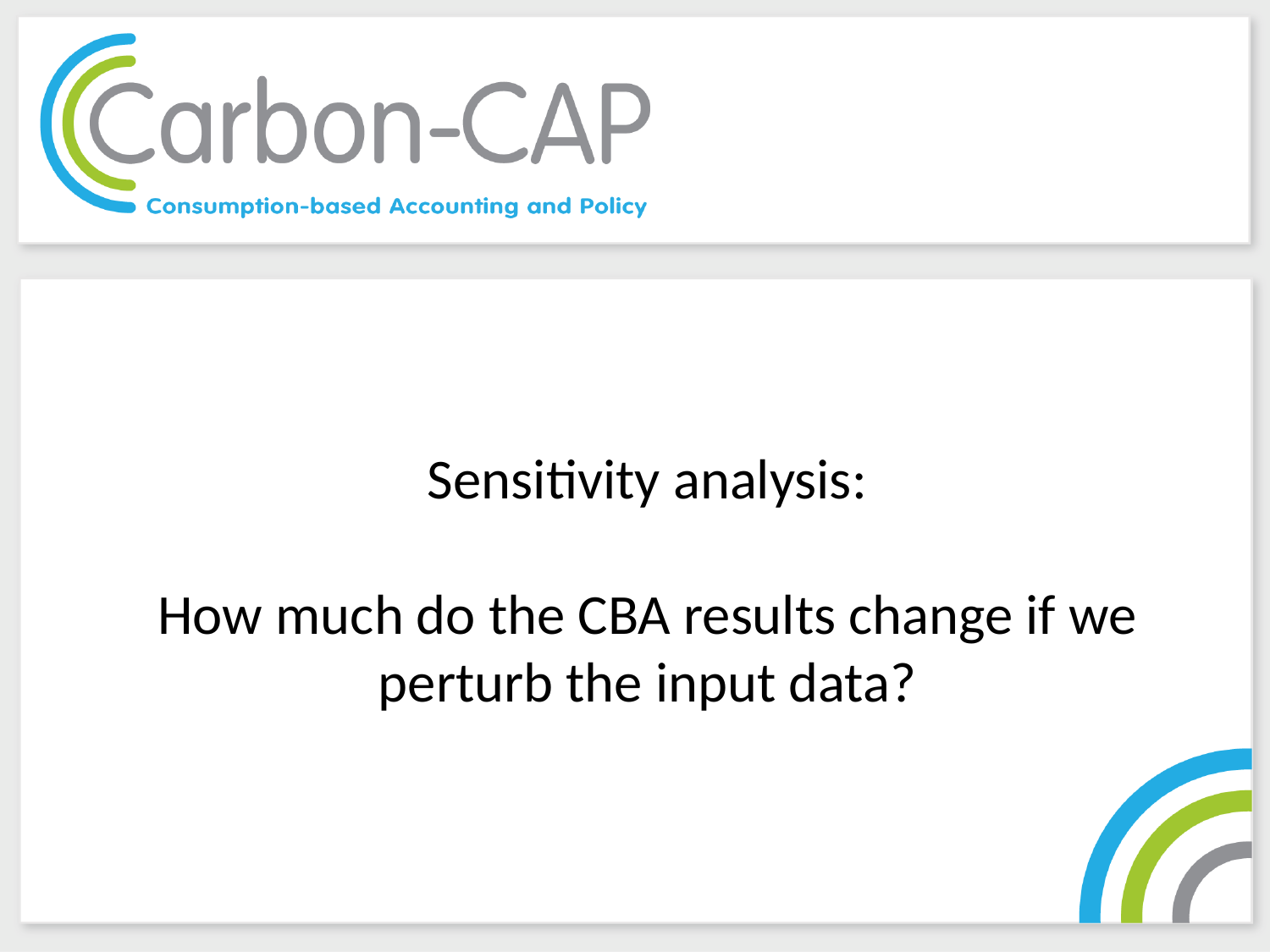

Sensitivity analysis:

How much do the CBA results change if we perturb the input data?